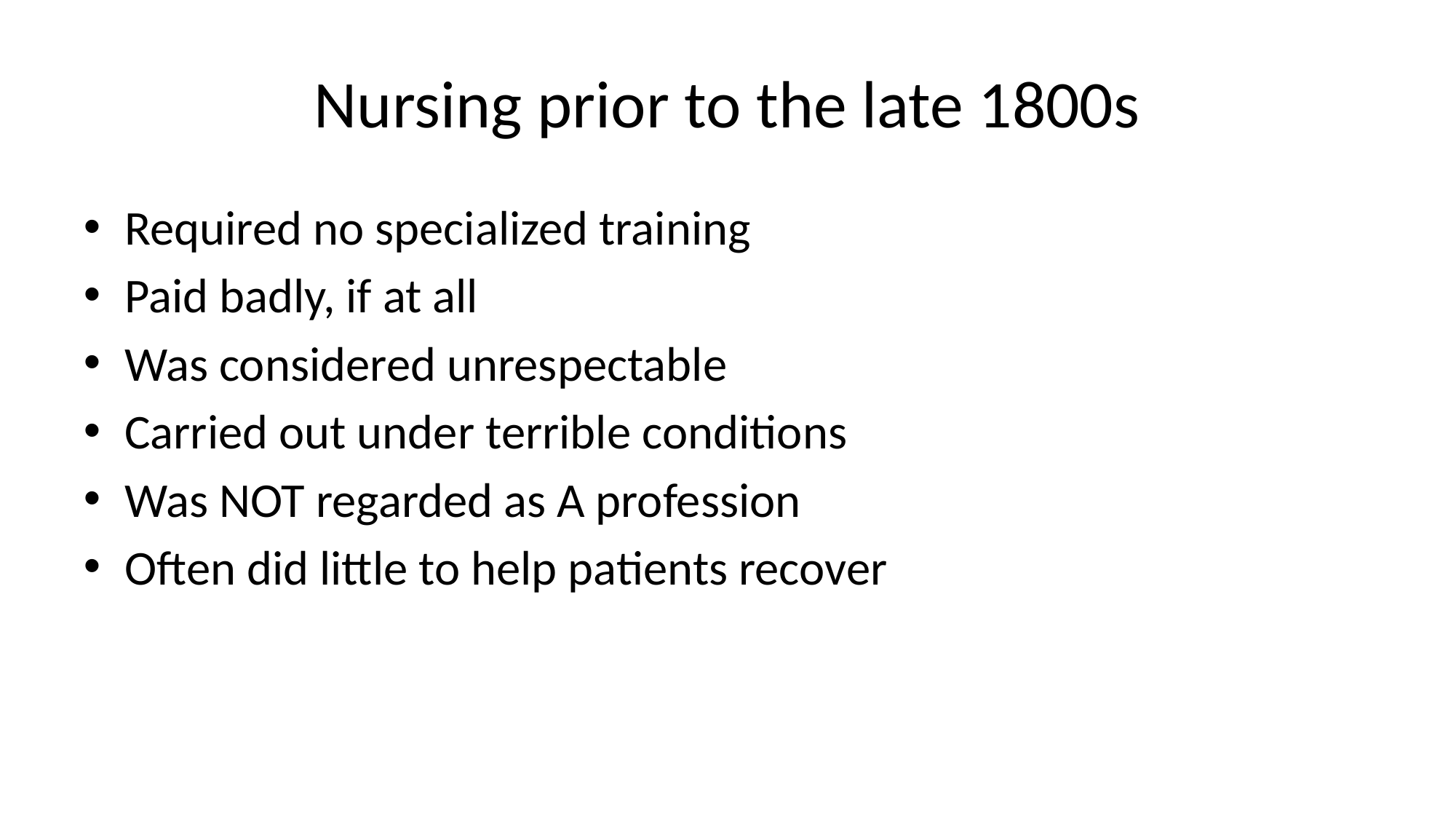

# Nursing prior to the late 1800s
Required no specialized training
Paid badly, if at all
Was considered unrespectable
Carried out under terrible conditions
Was NOT regarded as A profession
Often did little to help patients recover